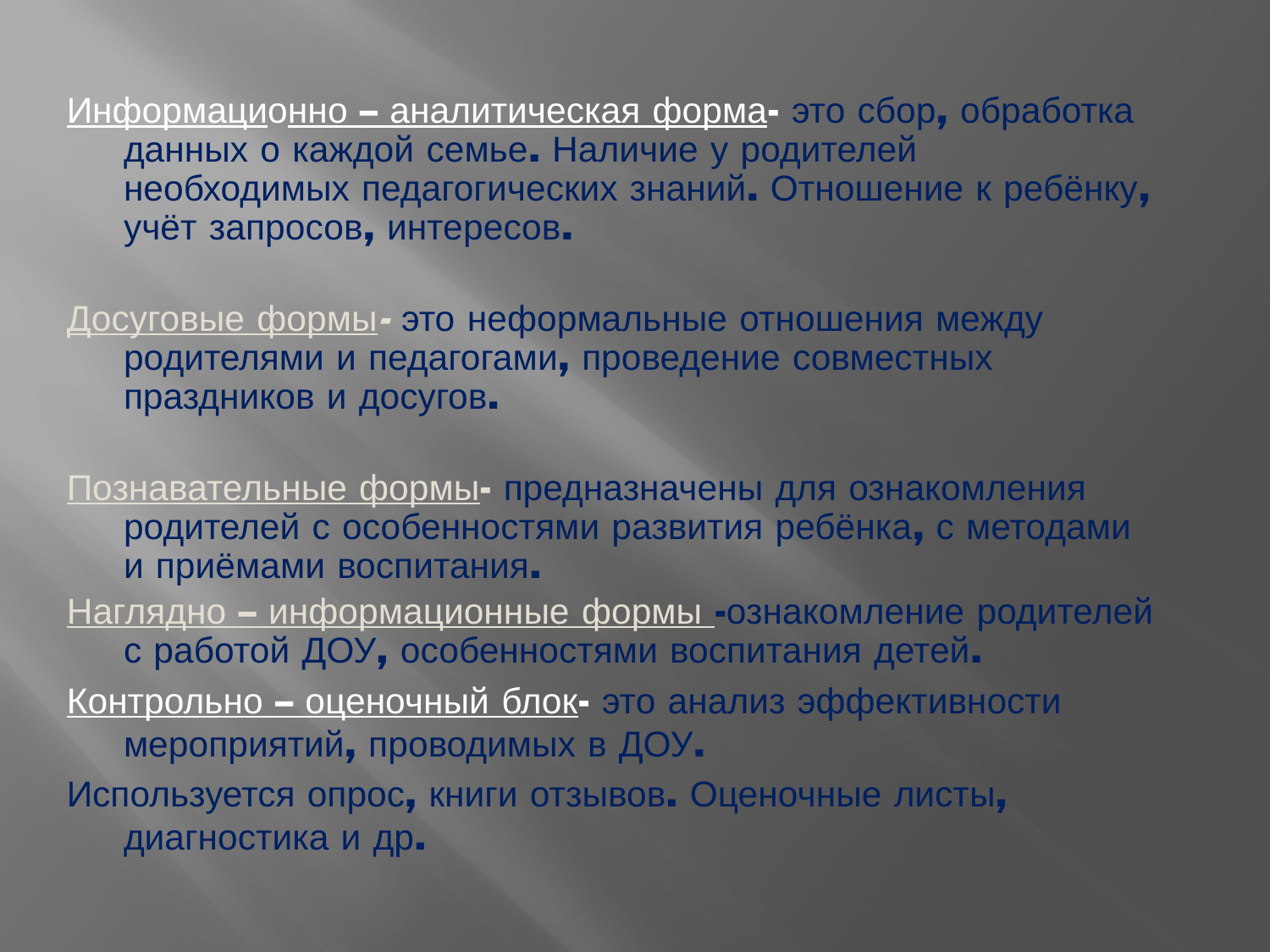

Информационно – аналитическая форма- это сбор, обработка данных о каждой семье. Наличие у родителей необходимых педагогических знаний. Отношение к ребёнку, учёт запросов, интересов.

Досуговые формы- это неформальные отношения между родителями и педагогами, проведение совместных праздников и досугов.

Познавательные формы- предназначены для ознакомления родителей с особенностями развития ребёнка, с методами и приёмами воспитания.
Наглядно – информационные формы -ознакомление родителей с работой ДОУ, особенностями воспитания детей.
Контрольно – оценочный блок- это анализ эффективности мероприятий, проводимых в ДОУ.
Используется опрос, книги отзывов. Оценочные листы, диагностика и др.